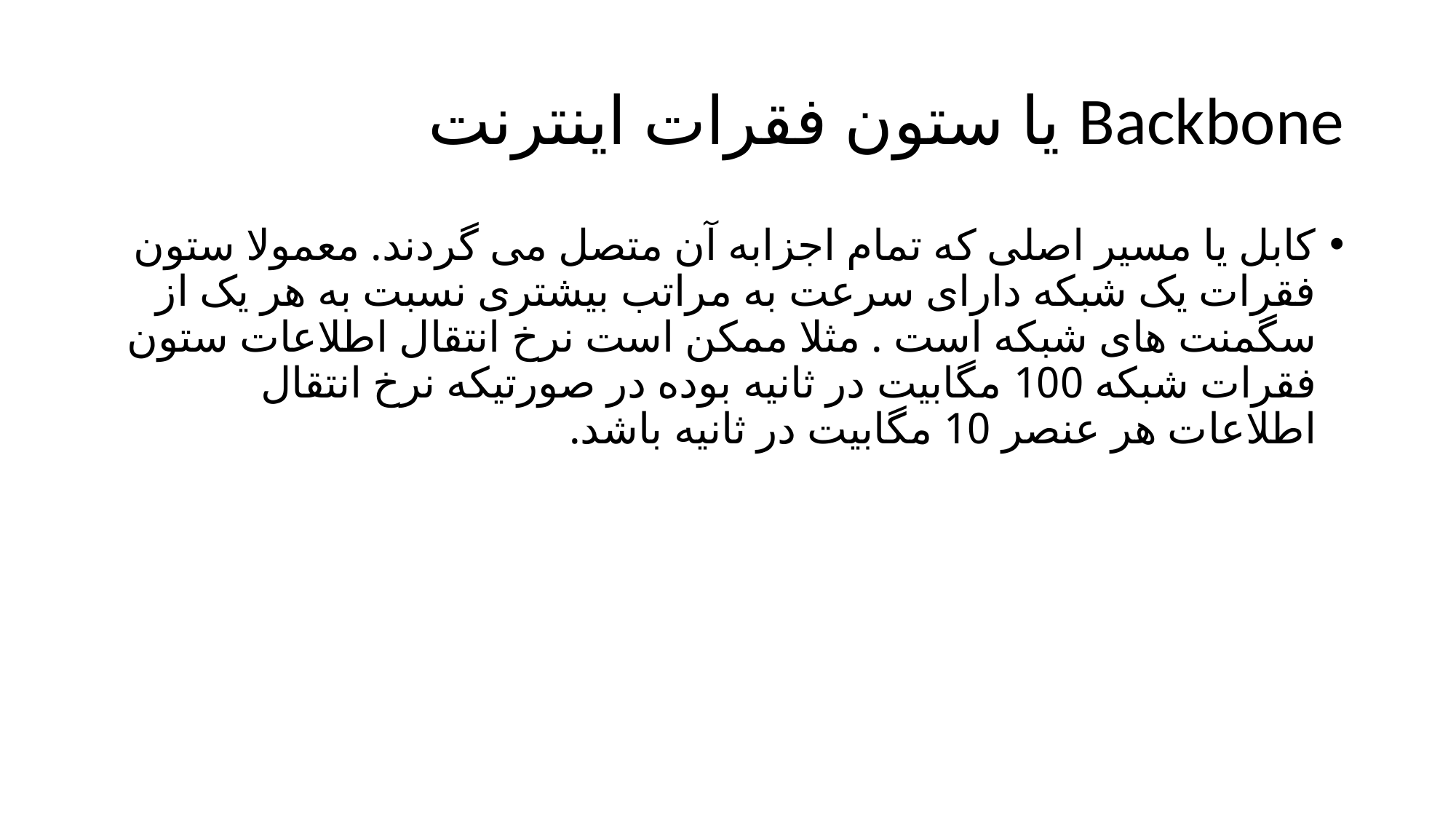

# Backbone یا ستون فقرات اینترنت
کابل یا مسیر اصلی که تمام اجزابه آن متصل می گردند. معمولا ستون فقرات یک شبکه دارای سرعت به مراتب بیشتری نسبت به هر یک از سگمنت های شبکه است . مثلا ممکن است نرخ انتقال اطلاعات ستون فقرات شبکه 100 مگابیت در ثانیه بوده در صورتیکه نرخ انتقال اطلاعات هر عنصر 10 مگابیت در ثانیه باشد.